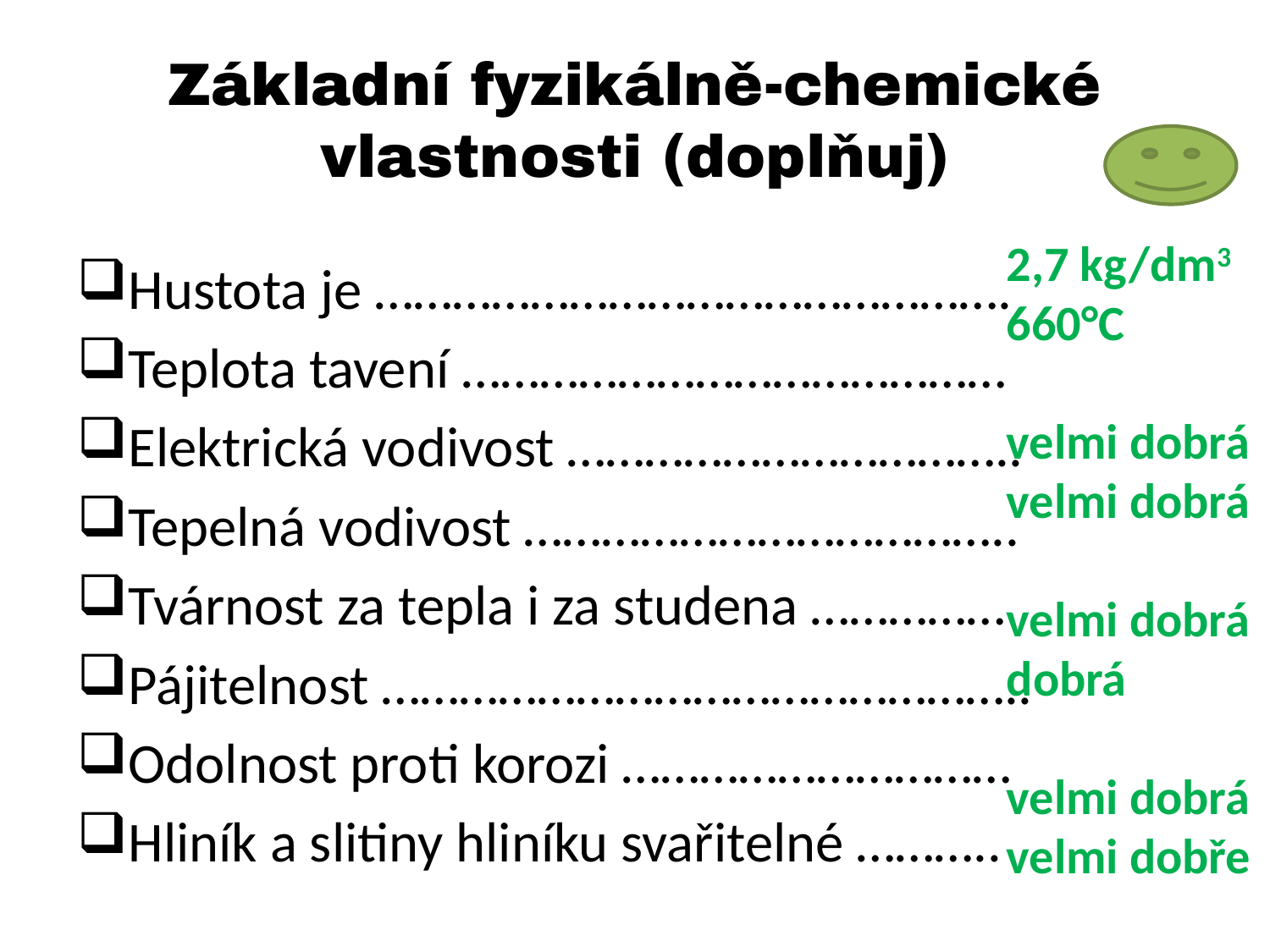

# Základní fyzikálně-chemické vlastnosti (doplňuj)

2,7 kg/dm3
660°C

velmi dobrá
velmi dobrá

velmi dobrá
dobrá

velmi dobrá
velmi dobře

Hustota je ………………………………………….
Teplota tavení ……………………………………
Elektrická vodivost ……………………………..
Tepelná vodivost ………………………………..
Tvárnost za tepla i za studena ……………
Pájitelnost …………………………………………..
Odolnost proti korozi …………………………
Hliník a slitiny hliníku svařitelné ………..